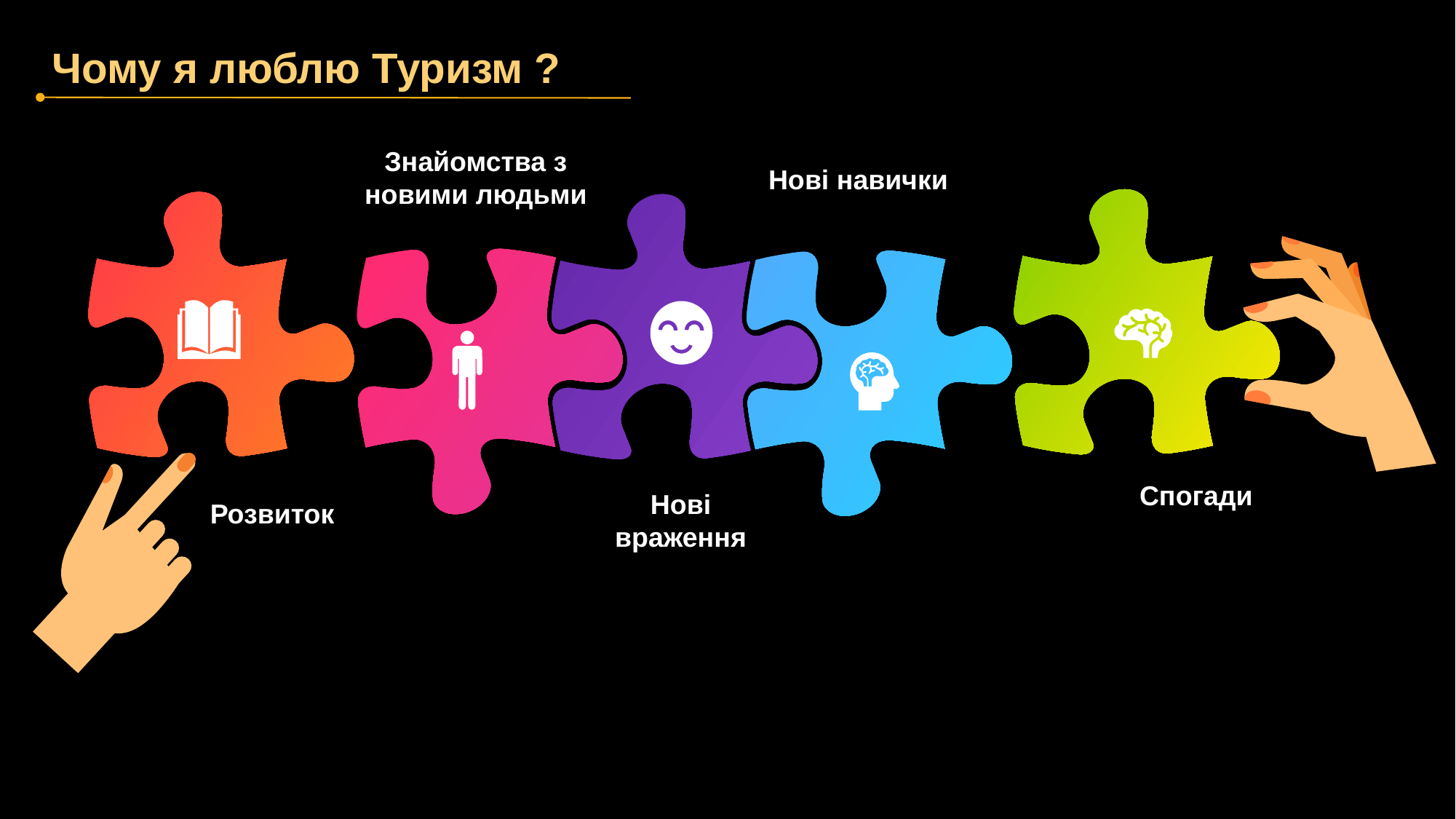

Чому я люблю Туризм ?
Знайомства з новими людьми
Нові навички

Спогади

Нові враження
Розвиток